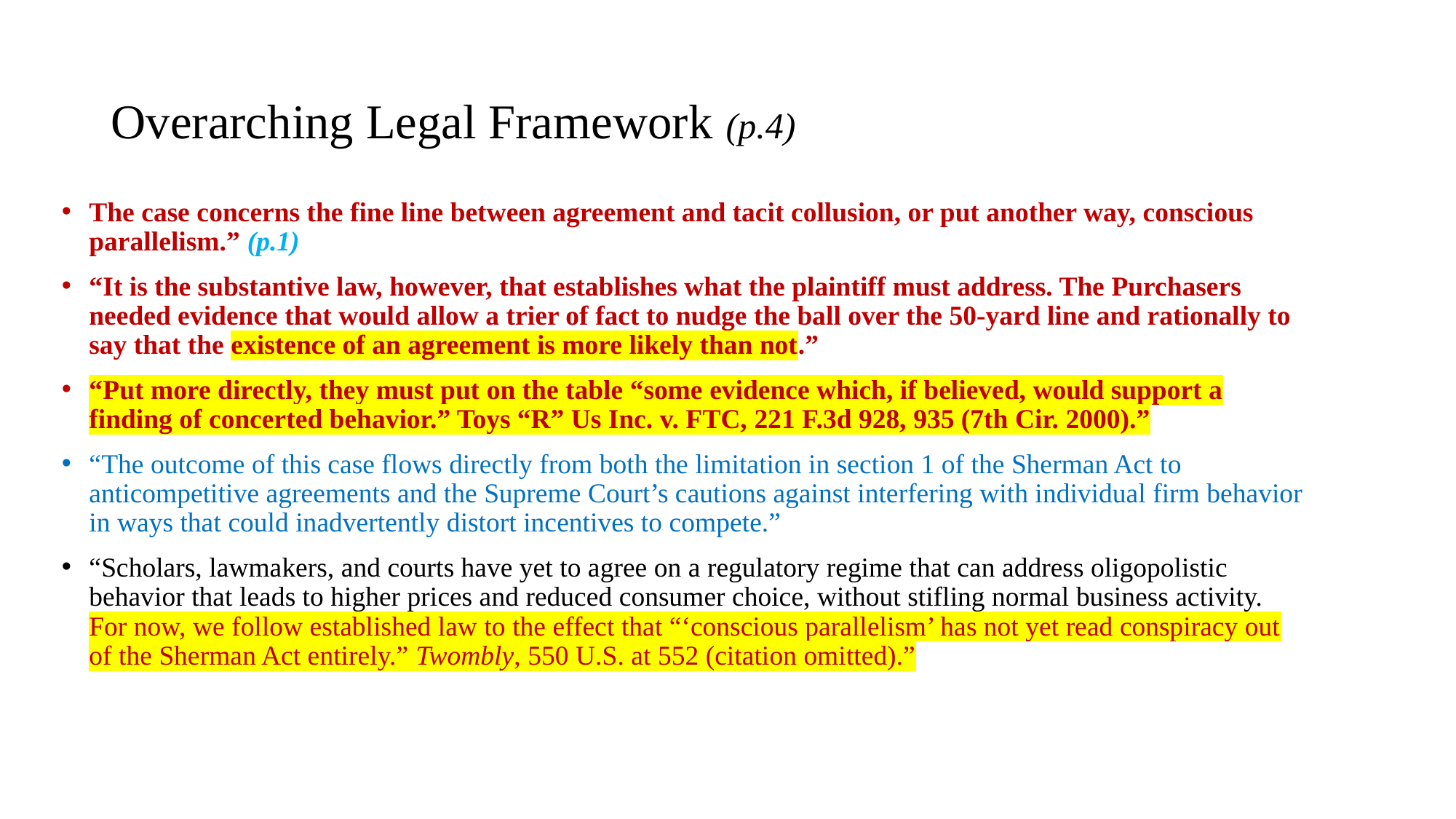

# Overarching Legal Framework (p.4)
The case concerns the fine line between agreement and tacit collusion, or put another way, conscious parallelism.” (p.1)
“It is the substantive law, however, that establishes what the plaintiff must address. The Purchasers needed evidence that would allow a trier of fact to nudge the ball over the 50‐yard line and rationally to say that the existence of an agreement is more likely than not.”
“Put more directly, they must put on the table “some evidence which, if believed, would support a finding of concerted behavior.” Toys “R” Us Inc. v. FTC, 221 F.3d 928, 935 (7th Cir. 2000).”
“The outcome of this case flows directly from both the limitation in section 1 of the Sherman Act to anticompetitive agreements and the Supreme Court’s cautions against interfering with individual firm behavior in ways that could inadvertently distort incentives to compete.”
“Scholars, lawmakers, and courts have yet to agree on a regulatory regime that can address oligopolistic behavior that leads to higher prices and reduced consumer choice, without stifling normal business activity. For now, we follow established law to the effect that “‘conscious parallelism’ has not yet read conspiracy out of the Sherman Act entirely.” Twombly, 550 U.S. at 552 (citation omitted).”